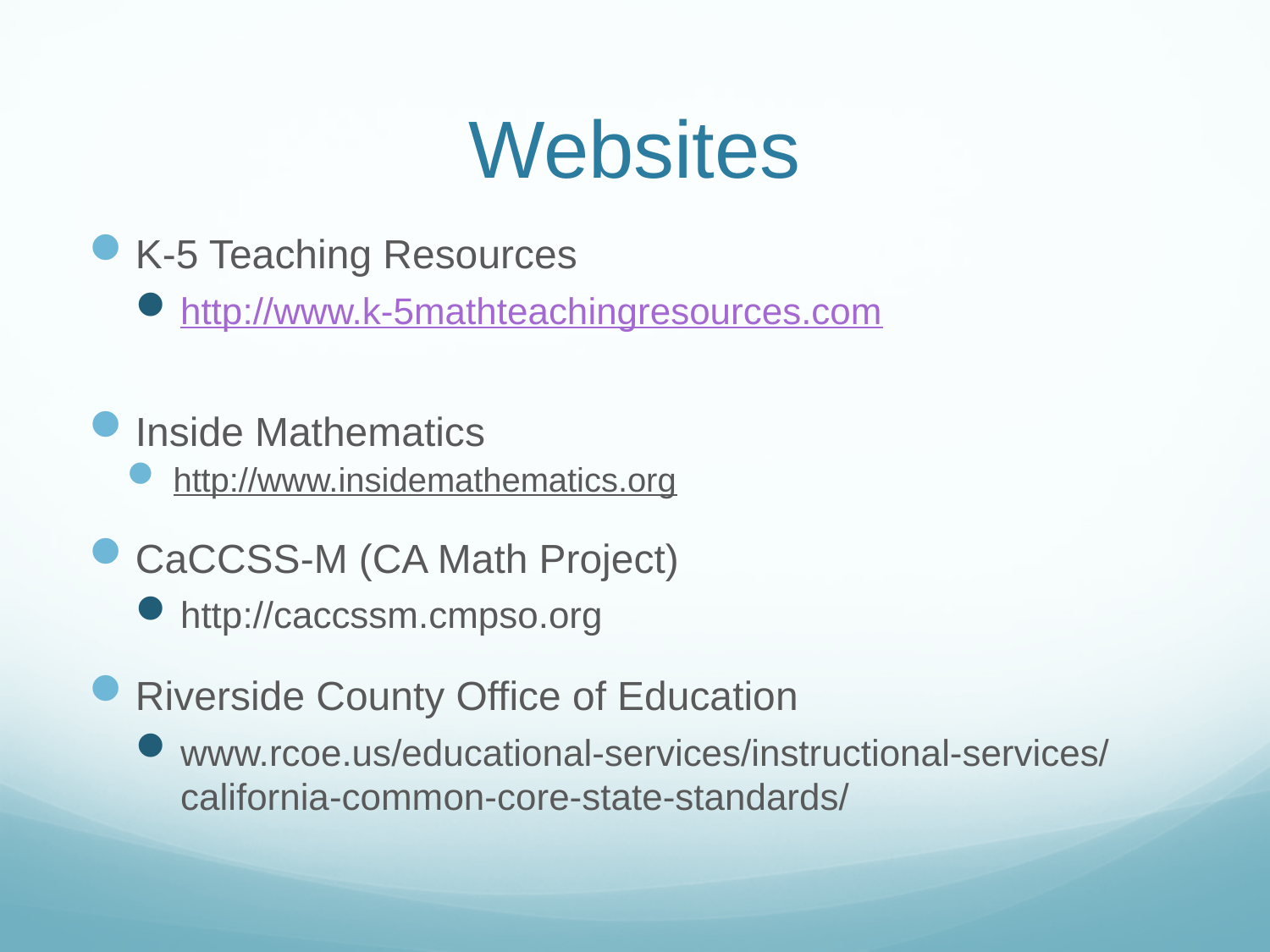

# Websites
K-5 Teaching Resources
http://www.k-5mathteachingresources.com

Inside Mathematics
http://www.insidemathematics.org
CaCCSS-M (CA Math Project)
http://caccssm.cmpso.org
Riverside County Office of Education
www.rcoe.us/educational-services/instructional-services/california-common-core-state-standards/